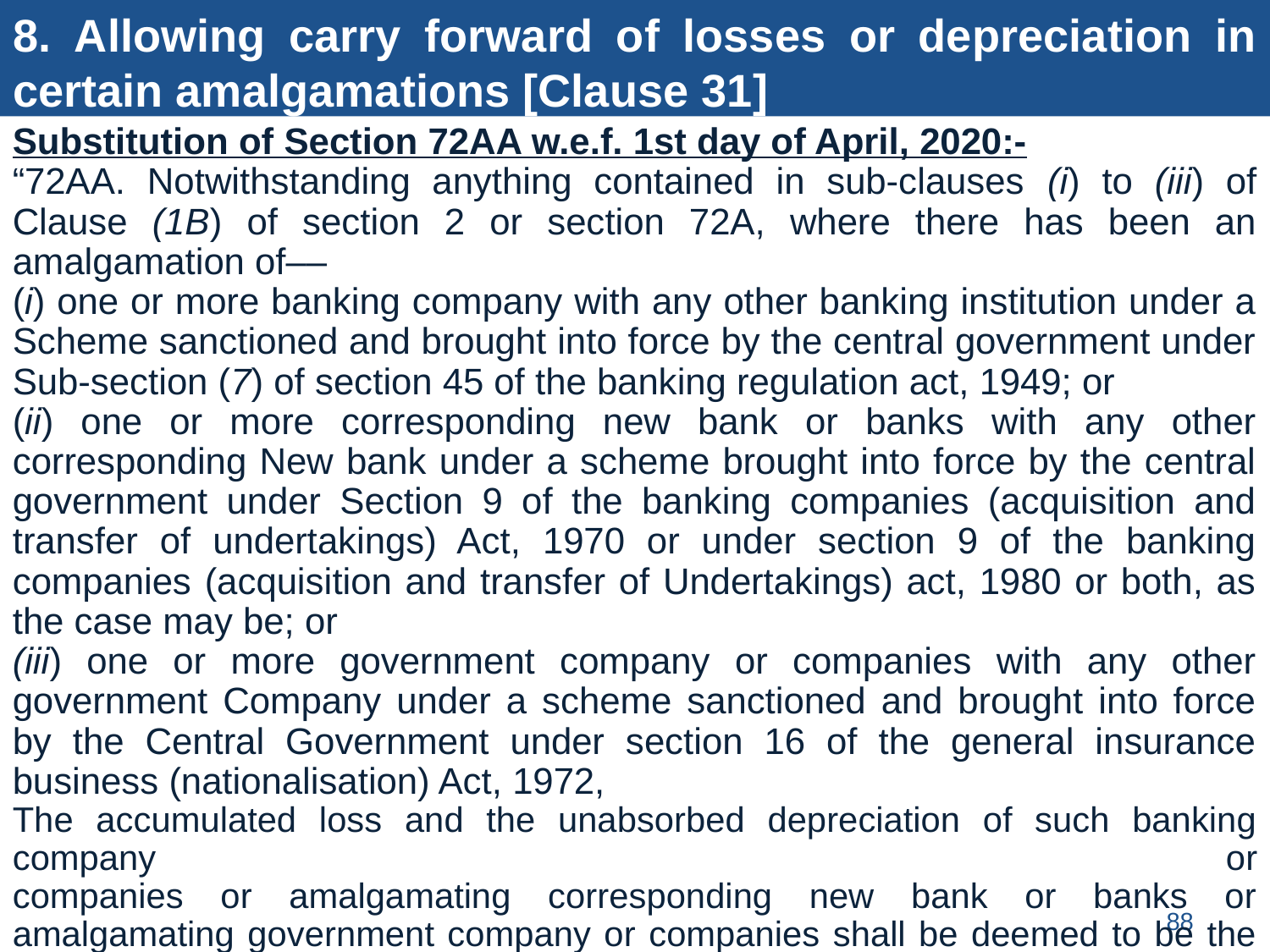

8. Allowing carry forward of losses or depreciation in certain amalgamations [Clause 31]
Substitution of Section 72AA w.e.f. 1st day of April, 2020:-
“72AA. Notwithstanding anything contained in sub-clauses (i) to (iii) of Clause (1B) of section 2 or section 72A, where there has been an amalgamation of––
(i) one or more banking company with any other banking institution under a Scheme sanctioned and brought into force by the central government under Sub-section (7) of section 45 of the banking regulation act, 1949; or
(ii) one or more corresponding new bank or banks with any other corresponding New bank under a scheme brought into force by the central government under Section 9 of the banking companies (acquisition and transfer of undertakings) Act, 1970 or under section 9 of the banking companies (acquisition and transfer of Undertakings) act, 1980 or both, as the case may be; or
(iii) one or more government company or companies with any other government Company under a scheme sanctioned and brought into force by the Central Government under section 16 of the general insurance business (nationalisation) Act, 1972,
The accumulated loss and the unabsorbed depreciation of such banking company or
companies or amalgamating corresponding new bank or banks or amalgamating government company or companies shall be deemed to be the loss or, as the case
may be, allowance for depreciation of such banking institution or amalgamated corresponding new bank or amalgamated government company for the previous year in which the scheme of amalgamation was brought into force and other provisions of this act relating to set off and carry forward of loss and allowance for depreciation shall apply accordingly.
88